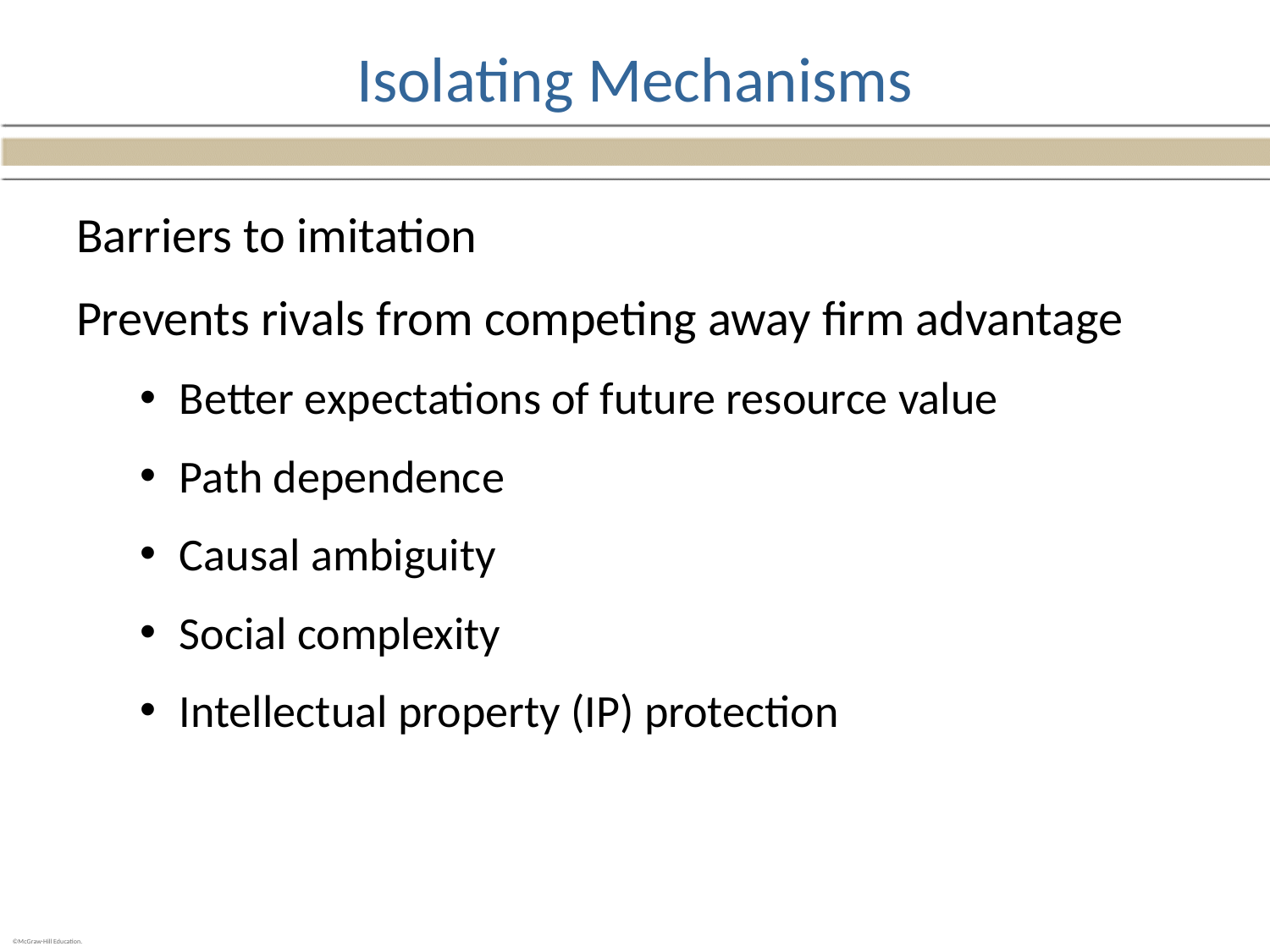

# Isolating Mechanisms
Barriers to imitation
Prevents rivals from competing away firm advantage
Better expectations of future resource value
Path dependence
Causal ambiguity
Social complexity
Intellectual property (IP) protection